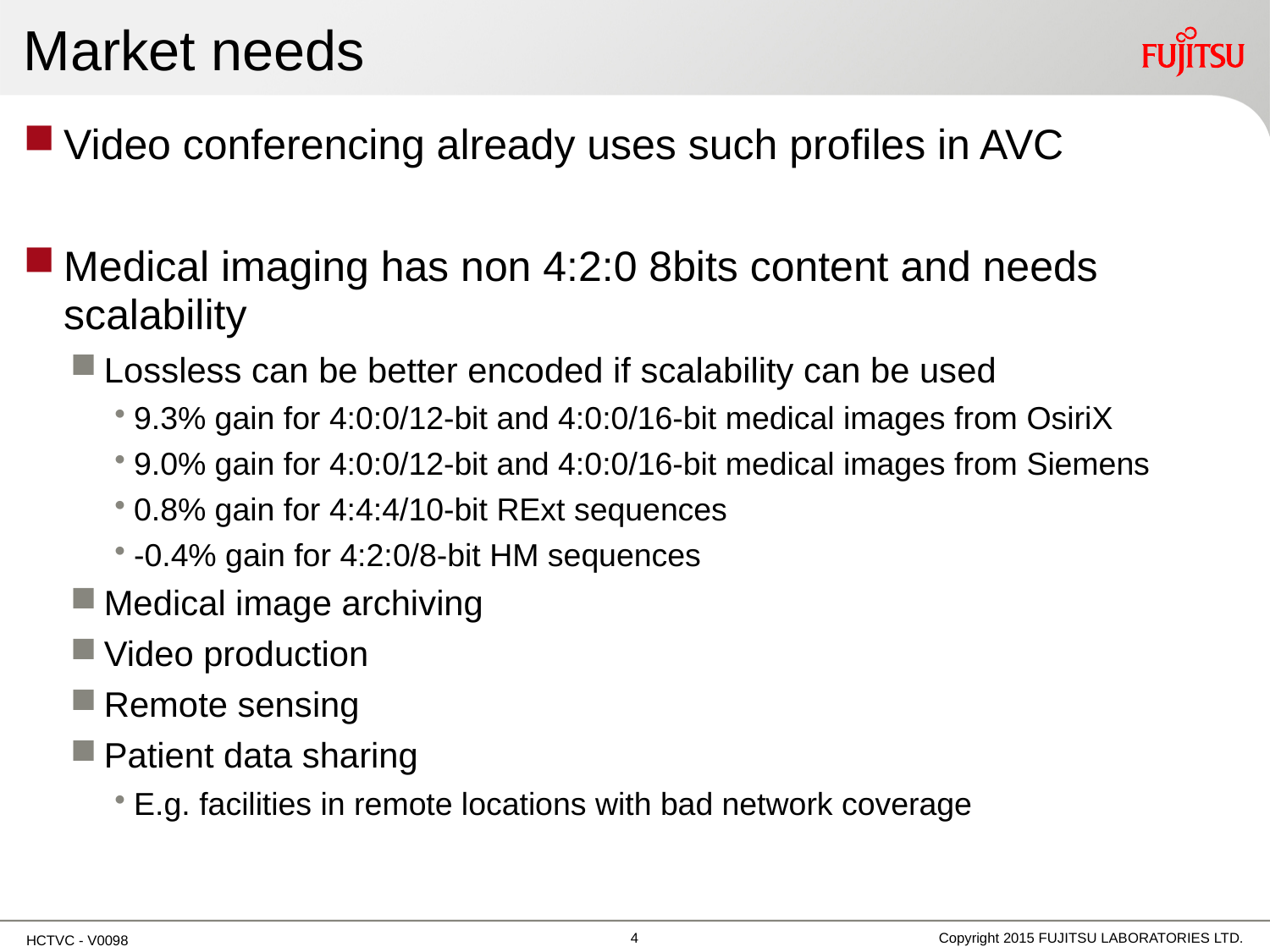

# Market needs
Video conferencing already uses such profiles in AVC

Medical imaging has non 4:2:0 8bits content and needs scalability
Lossless can be better encoded if scalability can be used
9.3% gain for 4:0:0/12-bit and 4:0:0/16-bit medical images from OsiriX
9.0% gain for 4:0:0/12-bit and 4:0:0/16-bit medical images from Siemens
0.8% gain for 4:4:4/10-bit RExt sequences
-0.4% gain for 4:2:0/8-bit HM sequences
Medical image archiving
Video production
Remote sensing
Patient data sharing
E.g. facilities in remote locations with bad network coverage

4
Copyright 2015 FUJITSU LABORATORIES LTD.